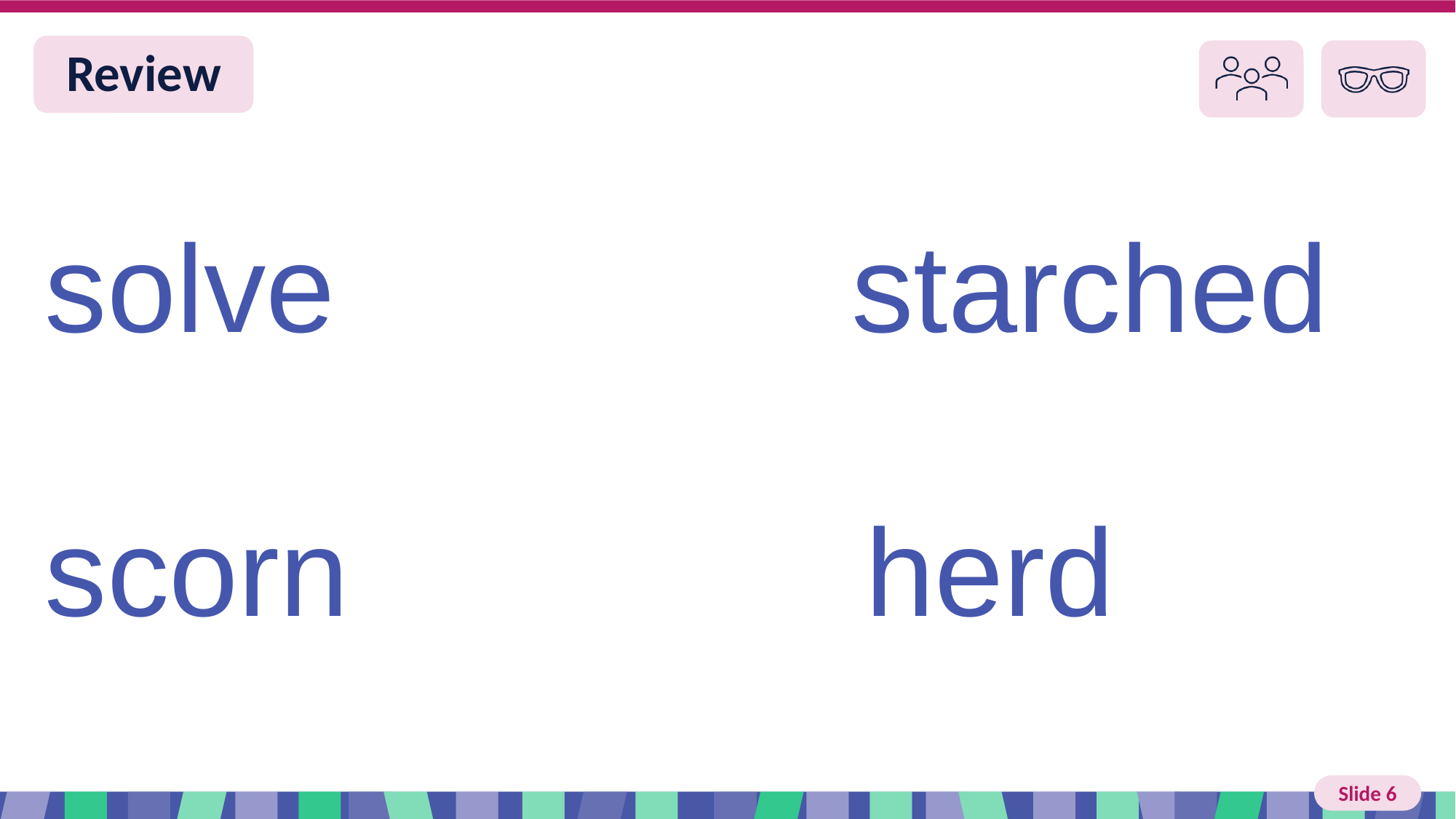

Slide 6 Review You do
solve               starched
scorn               herd